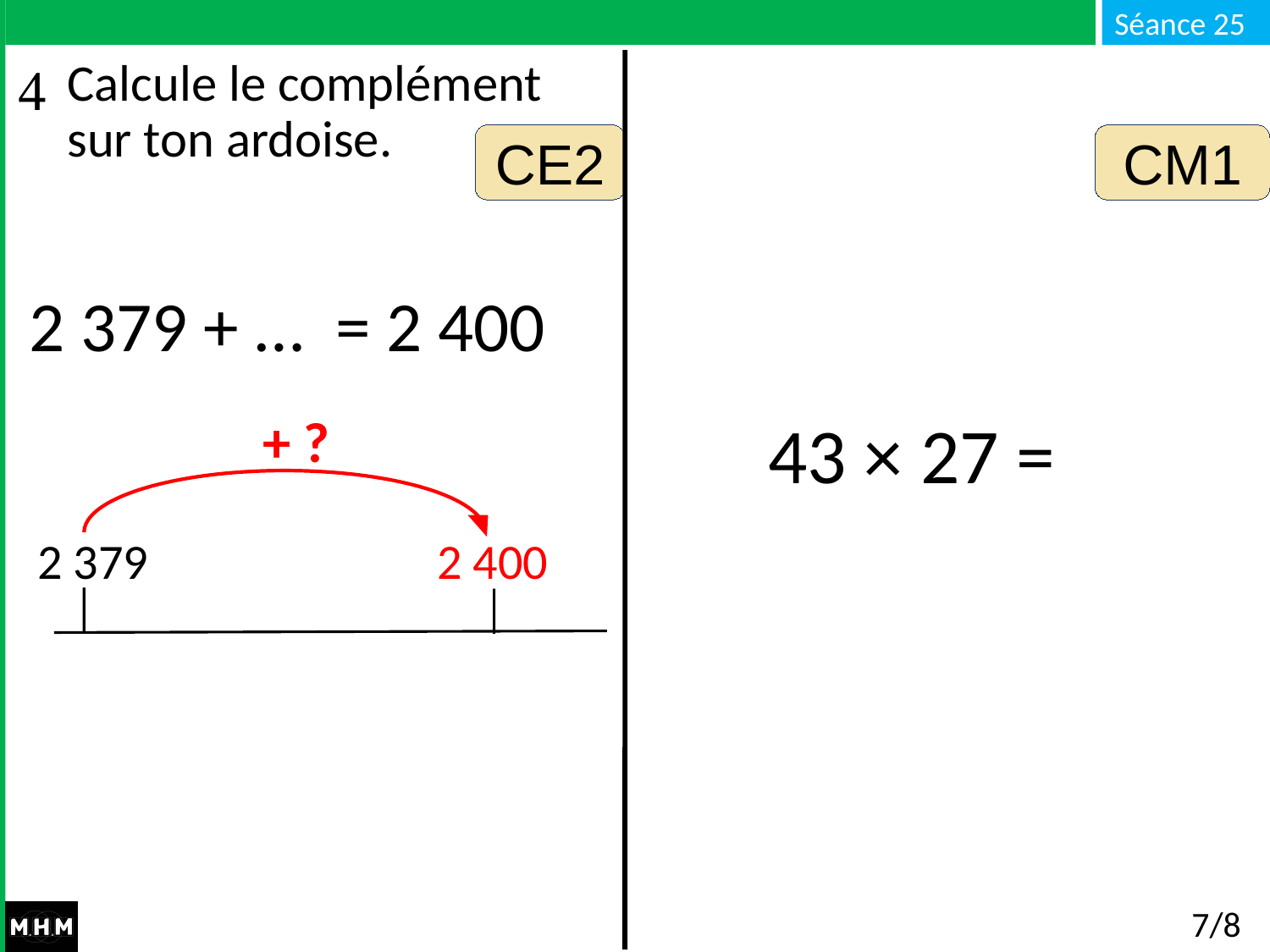

Calcule le complément
sur ton ardoise.

CE2
CM1
2 379 + …  = 2 400
+ ?

2 379
2 400
 43 × 27 =
# 7/8